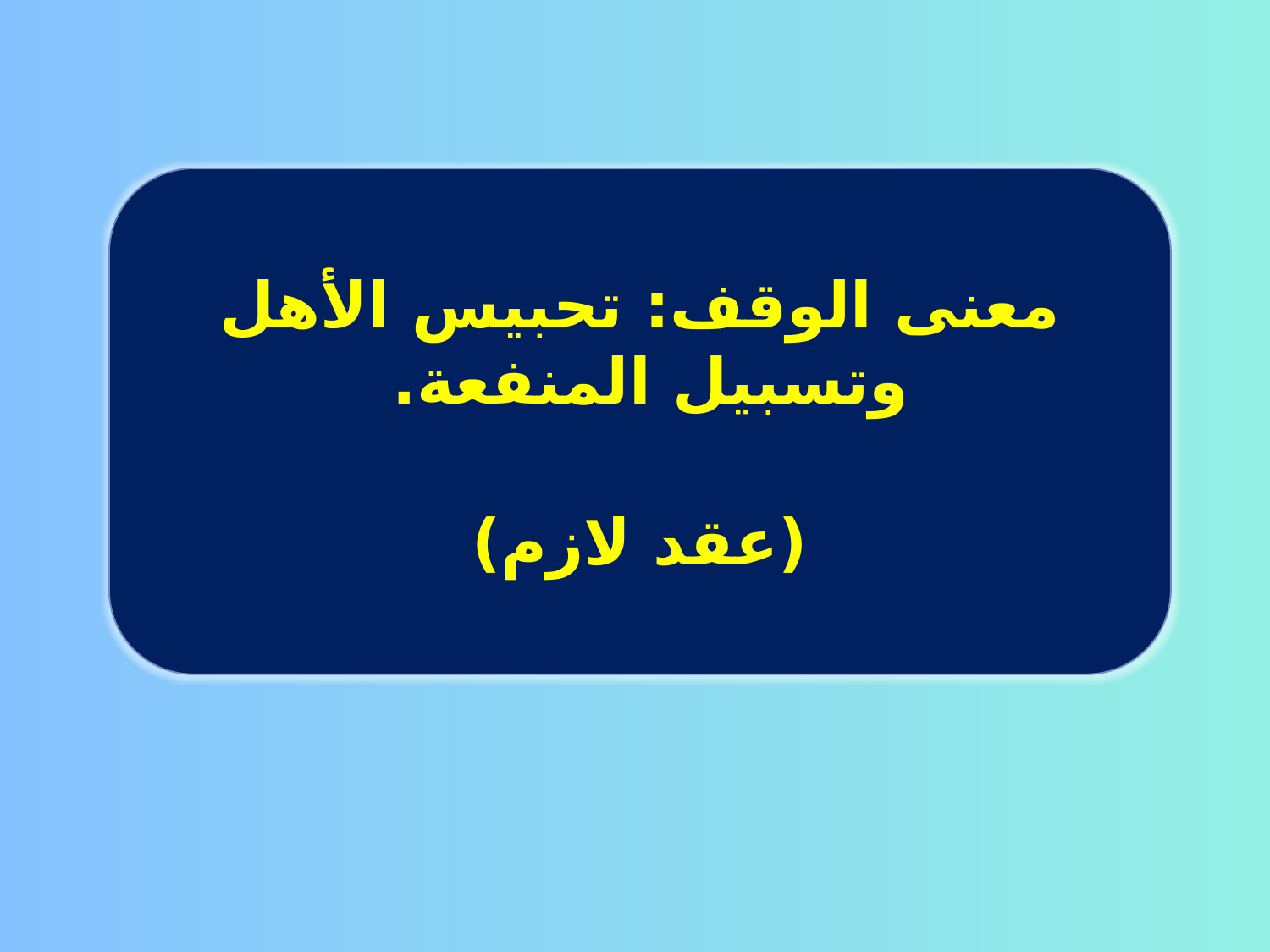

معنى الوقف: تحبيس الأهل وتسبيل المنفعة.
(عقد لازم)